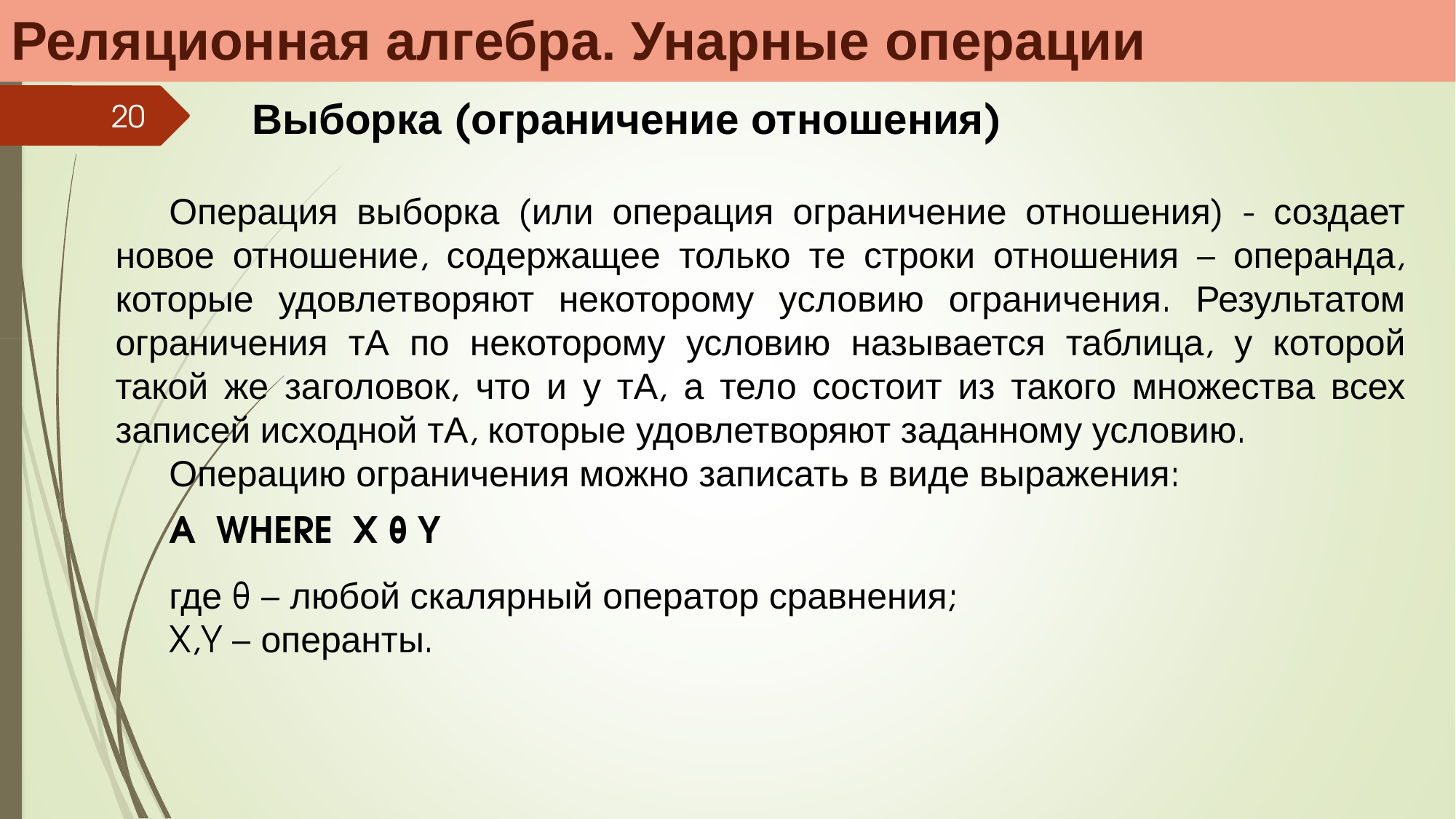

Реляционная алгебра. Унарные операции
Выборка (ограничение отношения)
20
Операция выборка (или операция ограничение отношения) - создает новое отношение, содержащее только те строки отношения – операнда, которые удовлетворяют некоторому условию ограничения. Результатом ограничения тА по некоторому условию называется таблица, у которой такой же заголовок, что и у тА, а тело состоит из такого множества всех записей исходной тА, которые удовлетворяют заданному условию.
Операцию ограничения можно записать в виде выражения:
A  WHERE  X θ Y
где θ – любой скалярный оператор сравнения;
X,Y – операнты.